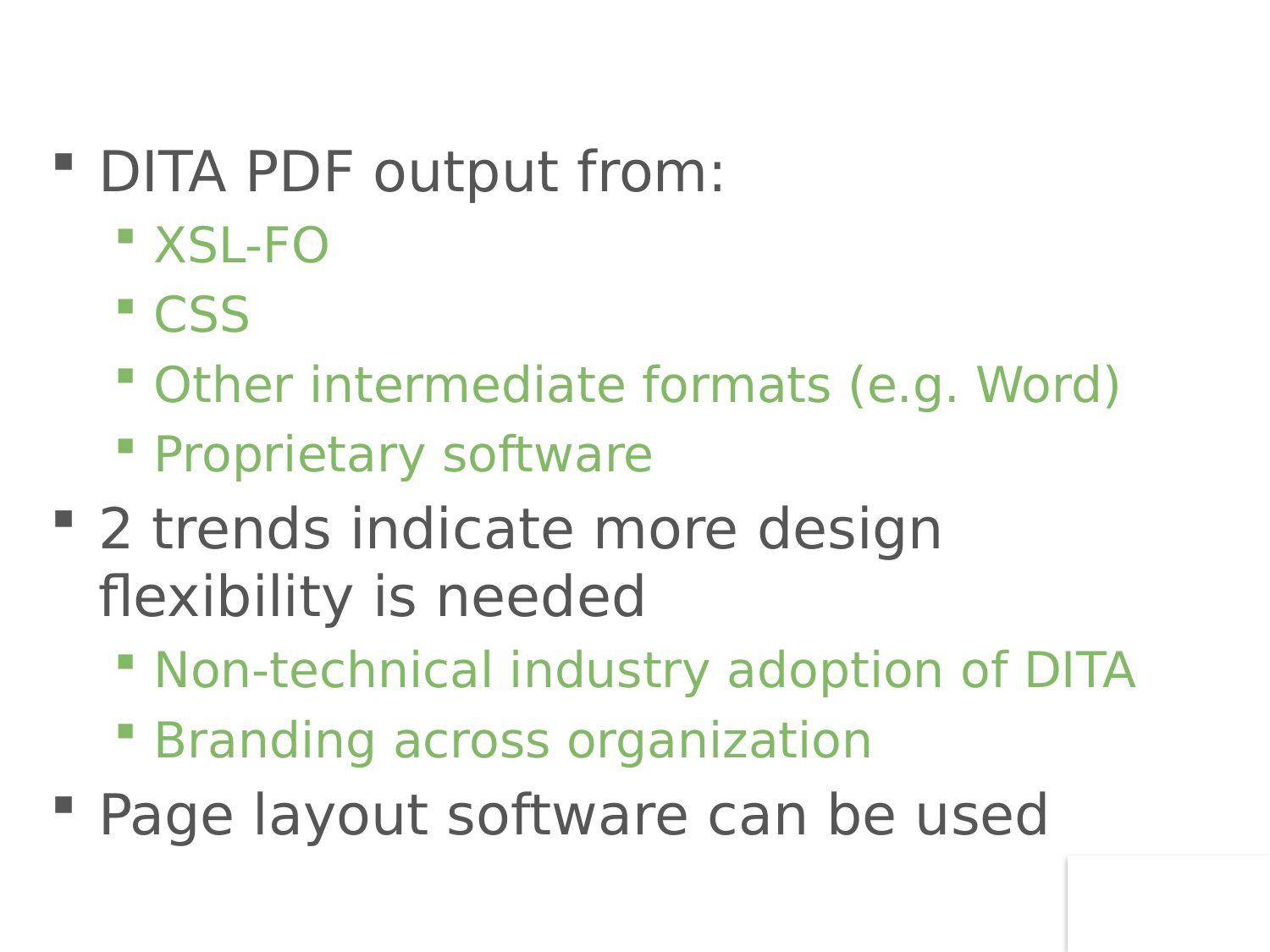

DITA PDF output from:
XSL-FO
CSS
Other intermediate formats (e.g. Word)
Proprietary software
2 trends indicate more design flexibility is needed
Non-technical industry adoption of DITA
Branding across organization
Page layout software can be used